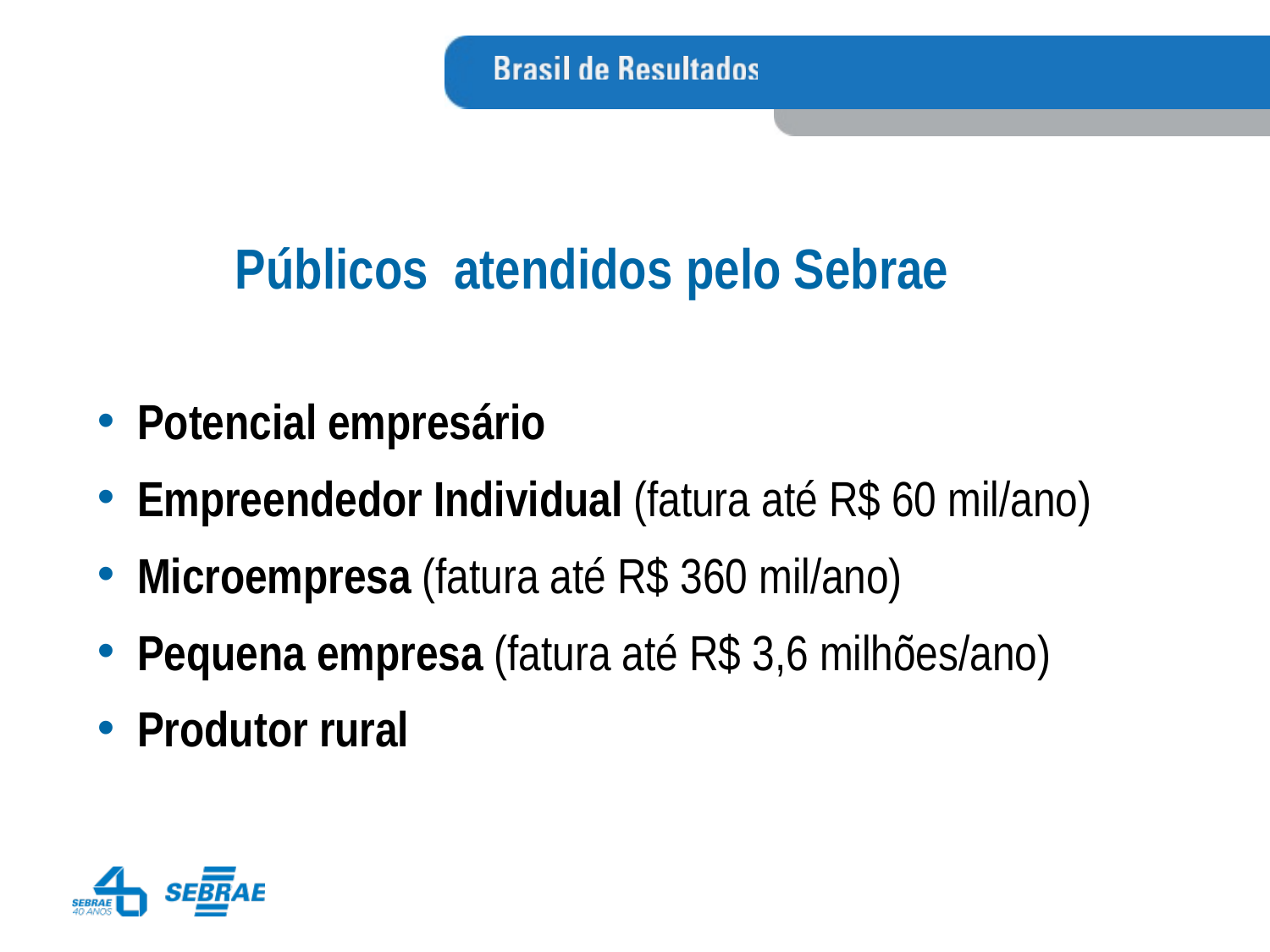

Públicos  atendidos pelo Sebrae
  Potencial empresário
  Empreendedor Individual (fatura até R$ 60 mil/ano)
  Microempresa (fatura até R$ 360 mil/ano)
  Pequena empresa (fatura até R$ 3,6 milhões/ano)
  Produtor rural